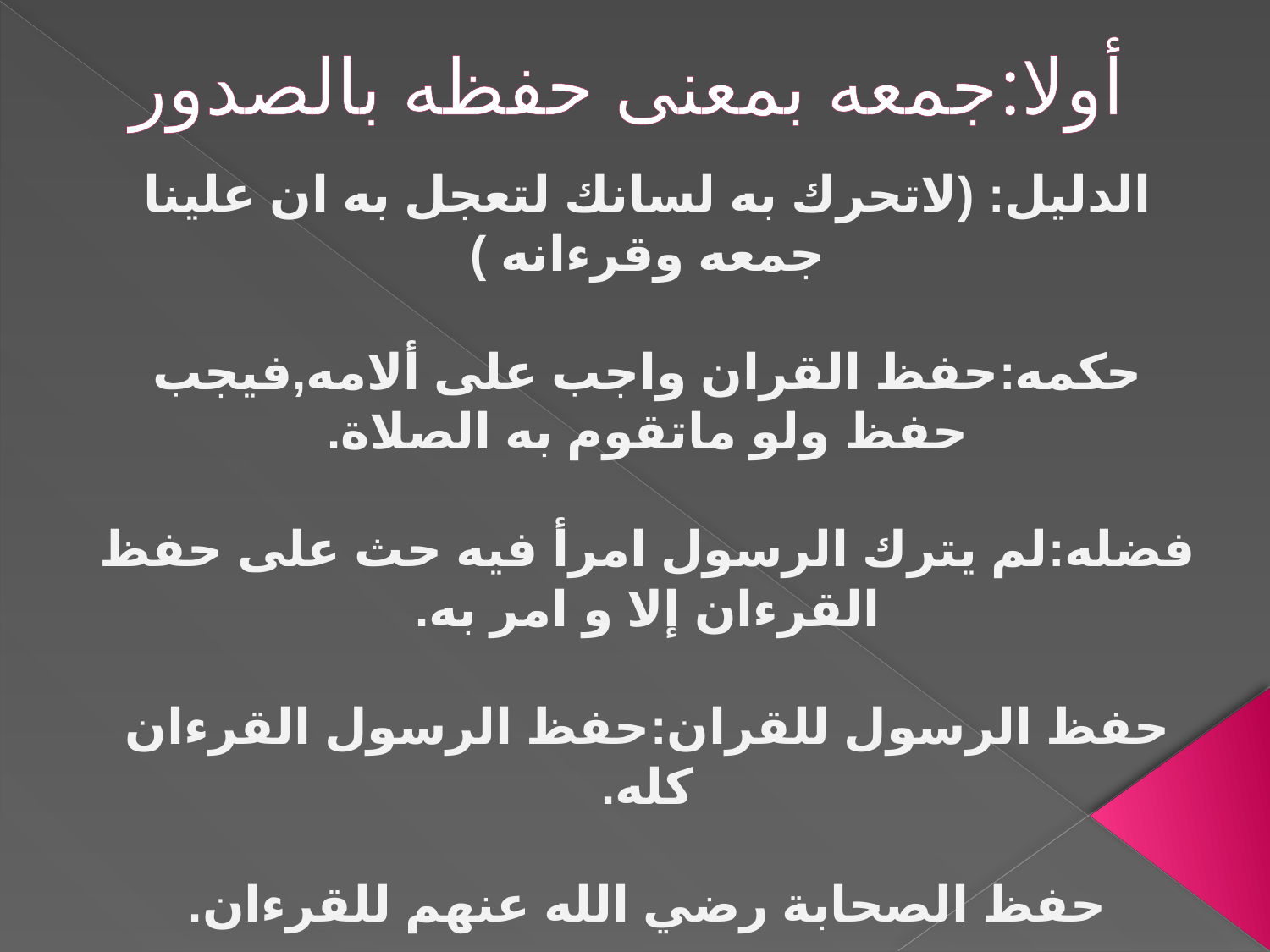

# أولا:جمعه بمعنى حفظه بالصدور
الدليل: (لاتحرك به لسانك لتعجل به ان علينا جمعه وقرءانه )

حكمه:حفظ القران واجب على ألامه,فيجب حفظ ولو ماتقوم به الصلاة.

فضله:لم يترك الرسول امرأ فيه حث على حفظ القرءان إلا و امر به.

حفظ الرسول للقران:حفظ الرسول القرءان كله.

حفظ الصحابة رضي الله عنهم للقرءان.

حفظ التابعين من بعدهم.

حفظ القران الكريم في العصر الحديث.